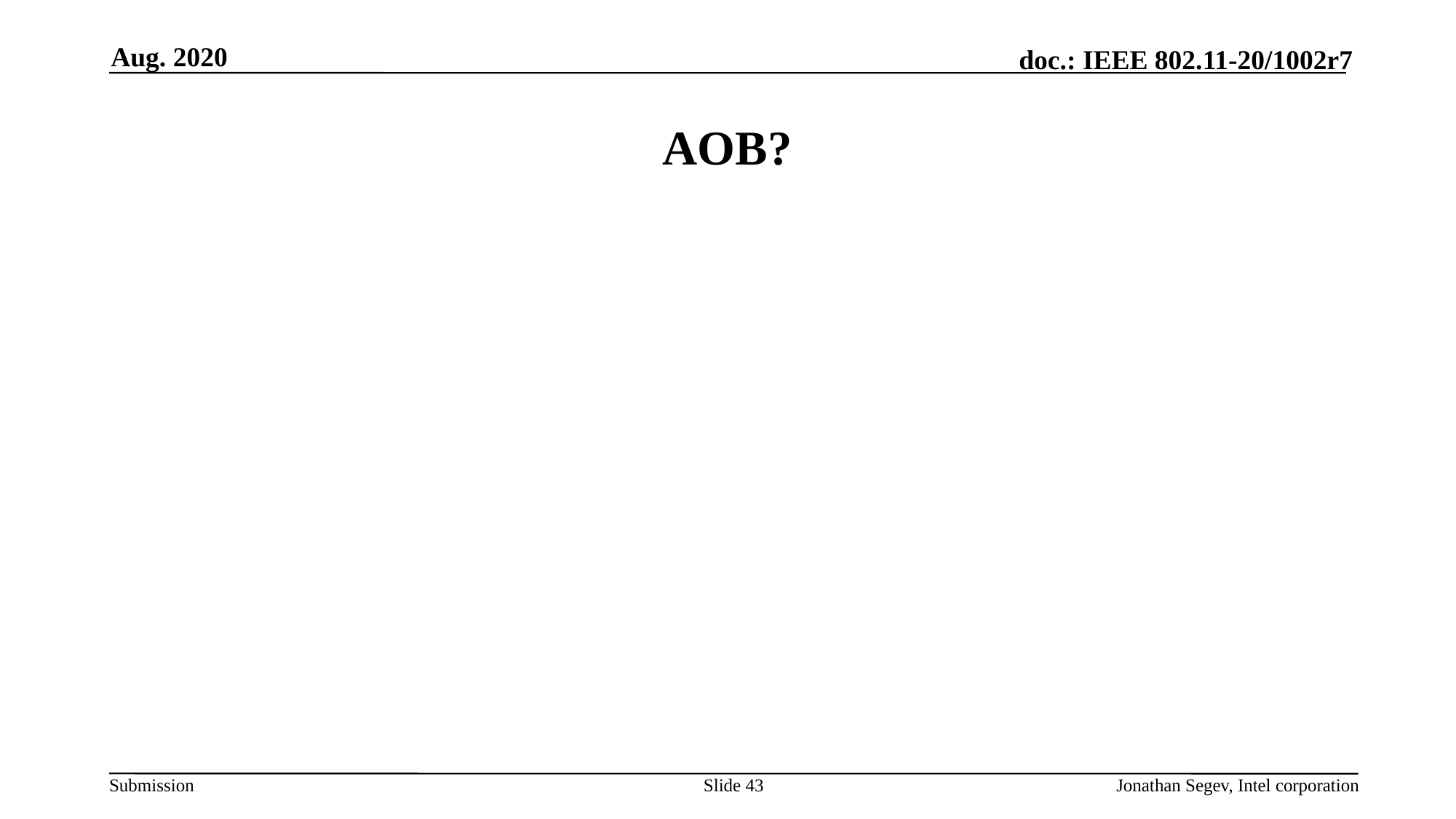

Aug. 2020
# AOB?

Slide 43
Jonathan Segev, Intel corporation